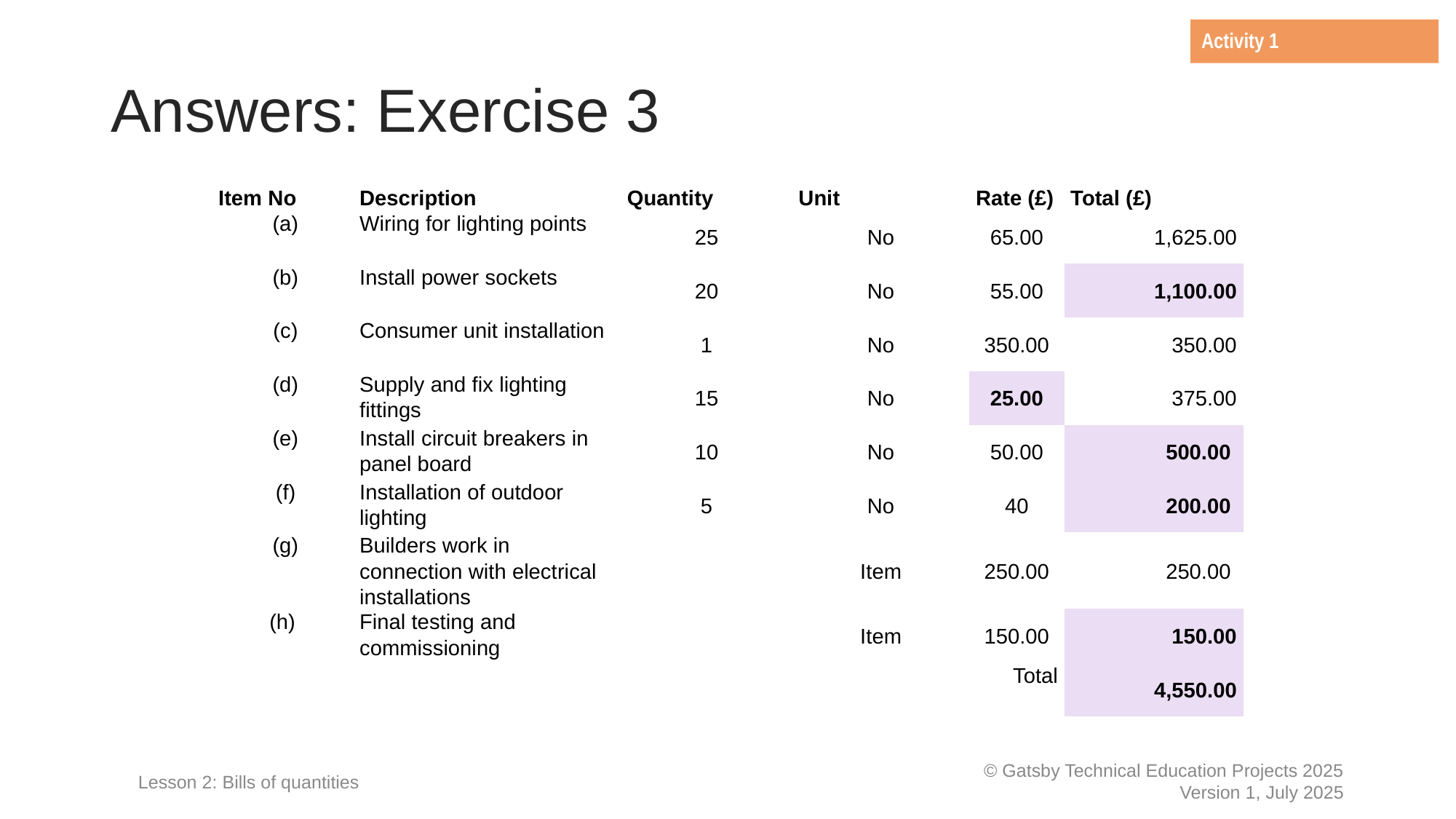

Activity 1
# Answers: Exercise 3
| Item No | Description | Quantity | Unit | Rate (£) | Total (£) |
| --- | --- | --- | --- | --- | --- |
| (a) | Wiring for lighting points | 25 | No | 65.00 | 1,625.00 |
| (b) | Install power sockets | 20 | No | 55.00 | 1,100.00 |
| (c) | Consumer unit installation | 1 | No | 350.00 | 350.00 |
| (d) | Supply and fix lighting fittings | 15 | No | 25.00 | 375.00 |
| (e) | Install circuit breakers in panel board | 10 | No | 50.00 | 500.00 |
| (f) | Installation of outdoor lighting | 5 | No | 40 | 200.00 |
| (g) | Builders work in connection with electrical installations |  | Item | 250.00 | 250.00 |
| (h) | Final testing and commissioning |  | Item | 150.00 | 150.00 |
| Total |  |  |  |  | 4,550.00 |
Lesson 2: Bills of quantities